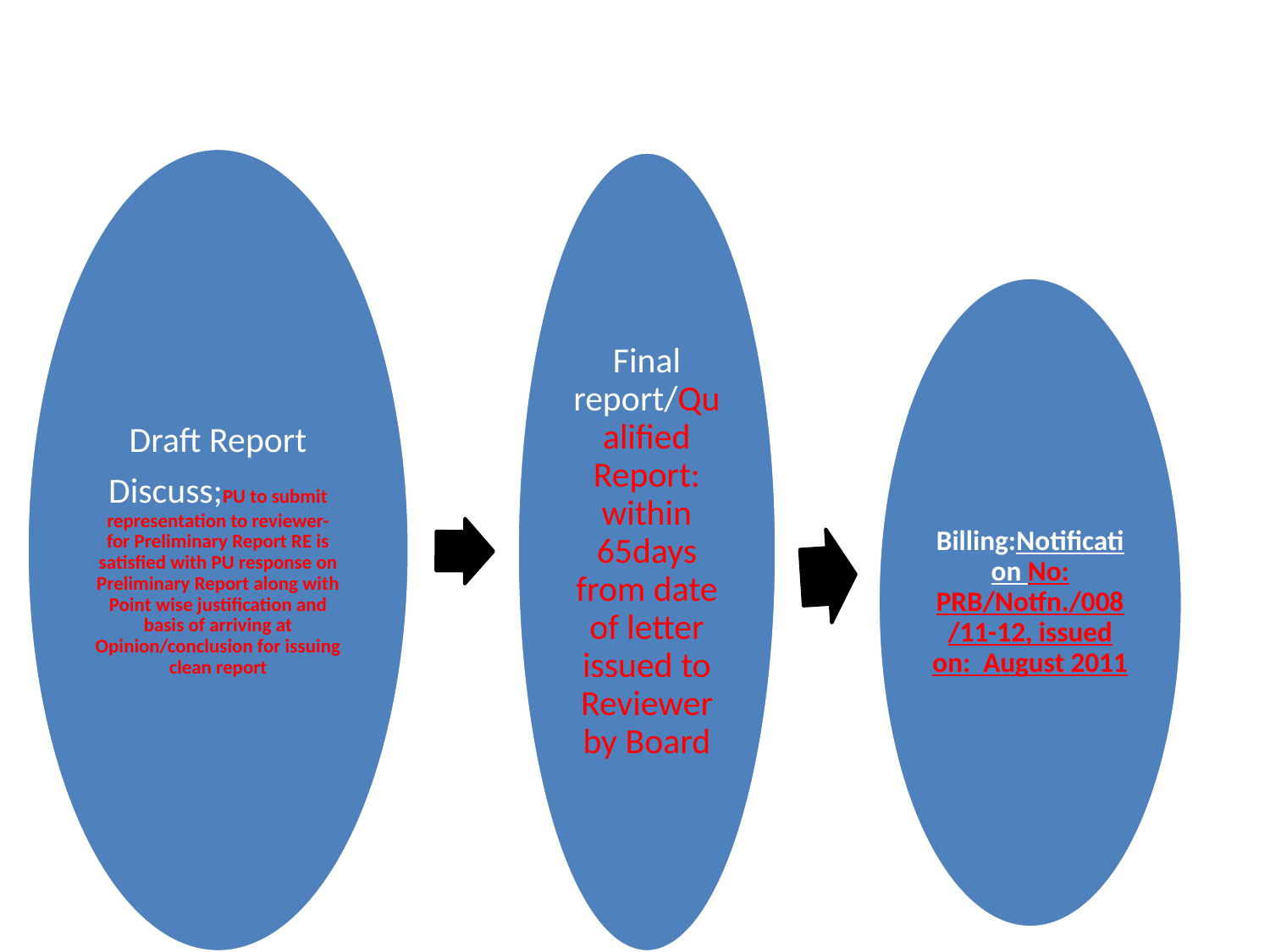

Draft Report
Discuss;PU to submit representation to reviewer- for Preliminary Report RE is satisfied with PU response on Preliminary Report along with Point wise justification and basis of arriving at Opinion/conclusion for issuing clean report

Final report/Qualified Report: within 65days from date of letter issued to Reviewer by Board

Billing:Notification No: PRB/Notfn./008/11-12, issued on:  August 2011